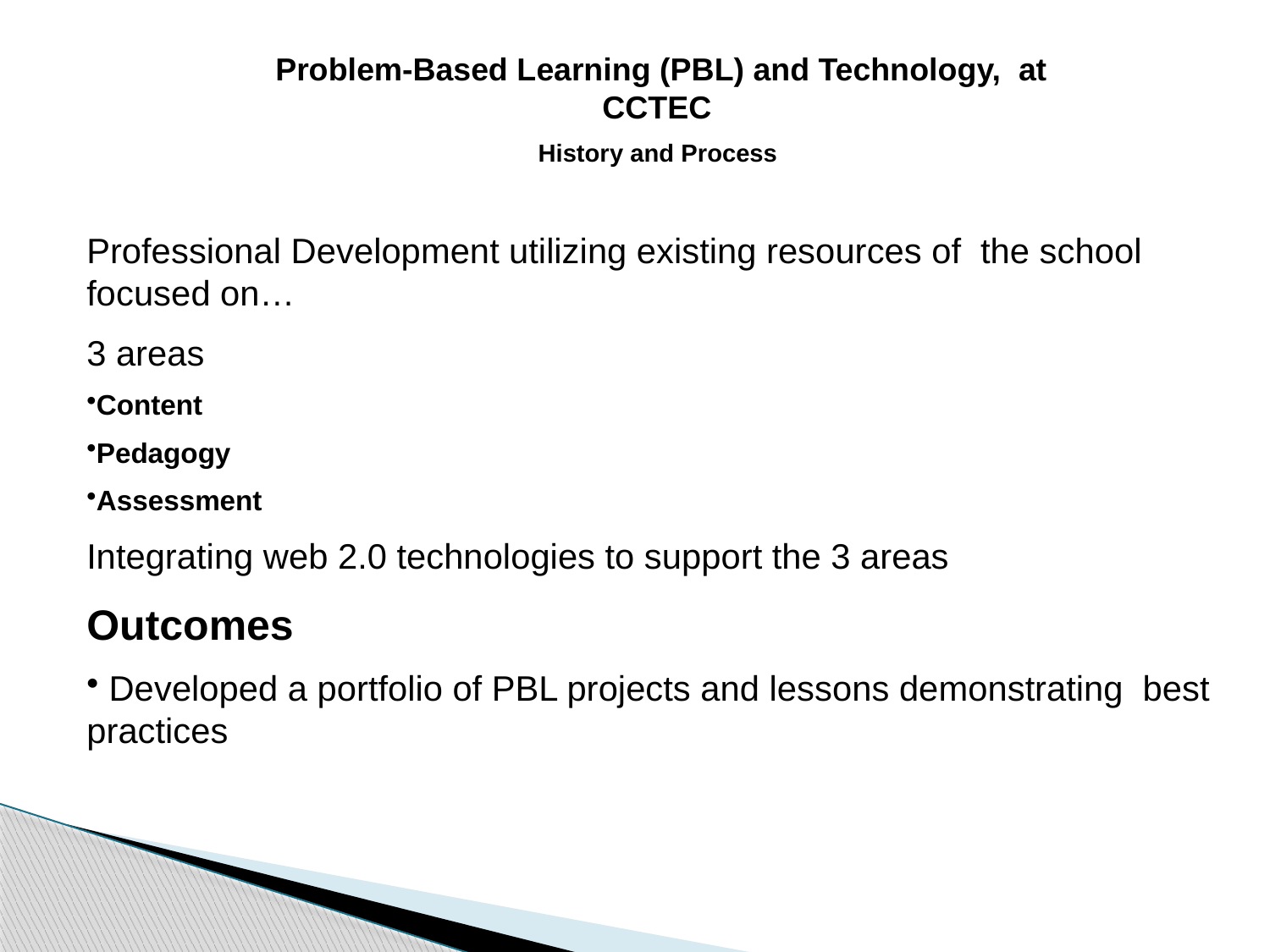

Problem-Based Learning (PBL) and Technology,  at CCTEC
History and Process
Professional Development utilizing existing resources of  the school focused on…
3 areas
Content
Pedagogy
Assessment
Integrating web 2.0 technologies to support the 3 areas
Outcomes
 Developed a portfolio of PBL projects and lessons demonstrating  best practices